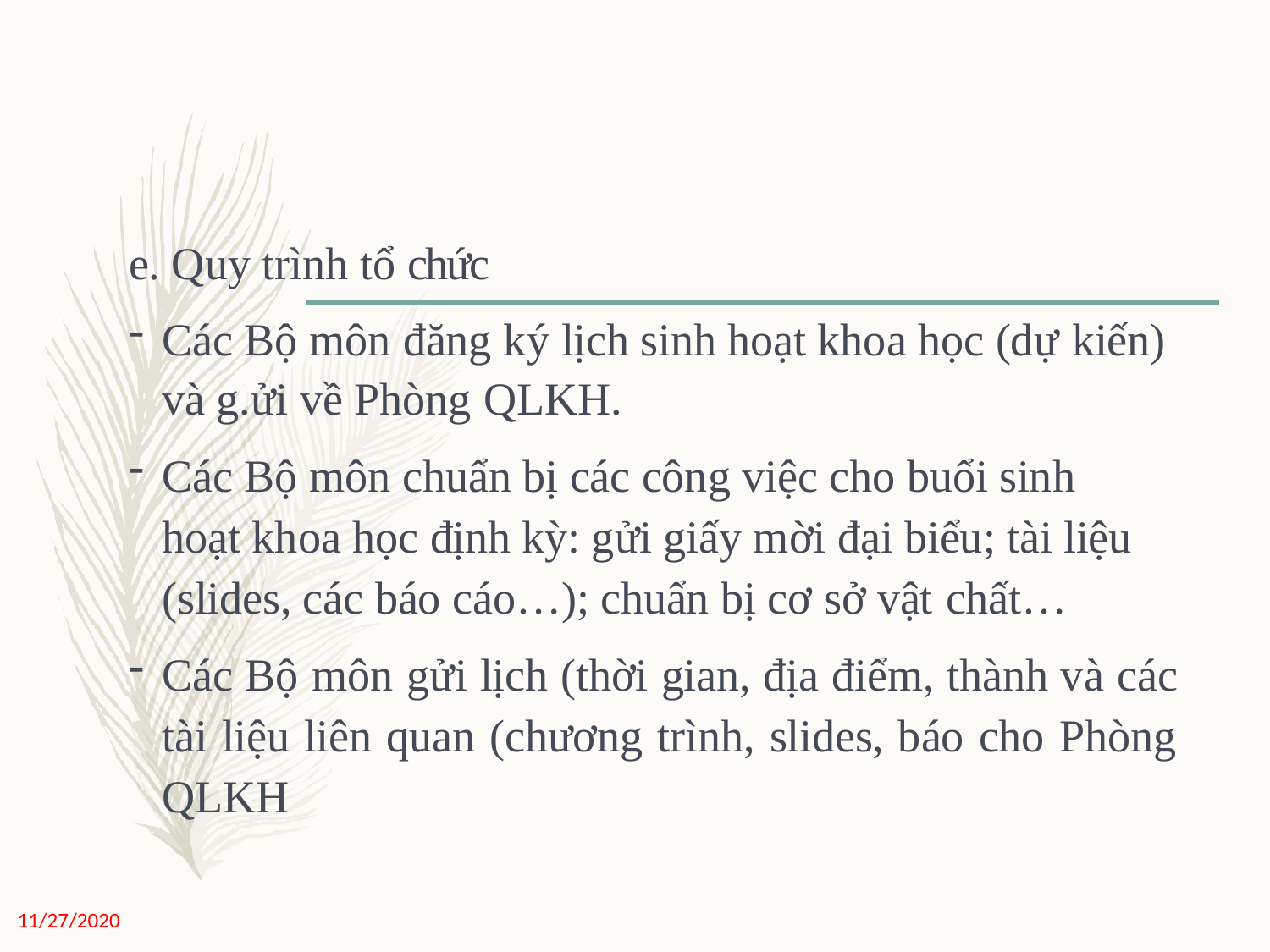

e. Quy trình tổ chức
Các Bộ môn đăng ký lịch sinh hoạt khoa học (dự kiến)
và g.ửi về Phòng QLKH.
Các Bộ môn chuẩn bị các công việc cho buổi sinh  hoạt khoa học định kỳ: gửi giấy mời đại biểu; tài liệu  (slides, các báo cáo…); chuẩn bị cơ sở vật chất…
Các Bộ môn gửi lịch (thời gian, địa điểm, thành và các  tài liệu liên quan (chương trình, slides, báo cho Phòng  QLKH
11/27/2020